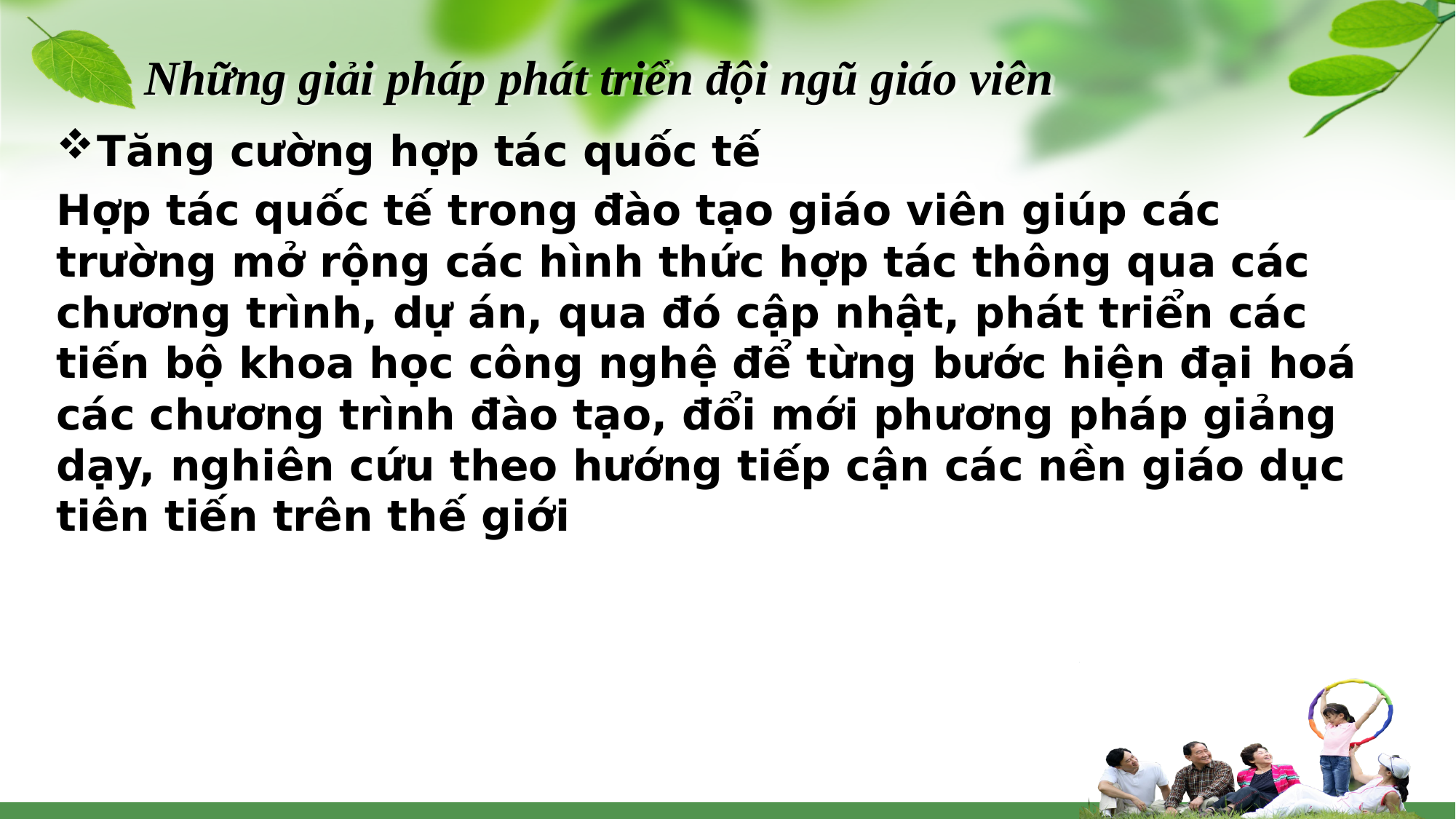

# Những giải pháp phát triển đội ngũ giáo viên
Tăng cường hợp tác quốc tế
Hợp tác quốc tế trong đào tạo giáo viên giúp các trường mở rộng các hình thức hợp tác thông qua các chương trình, dự án, qua đó cập nhật, phát triển các tiến bộ khoa học công nghệ để từng bước hiện đại hoá các chương trình đào tạo, đổi mới phương pháp giảng dạy, nghiên cứu theo hướng tiếp cận các nền giáo dục tiên tiến trên thế giới